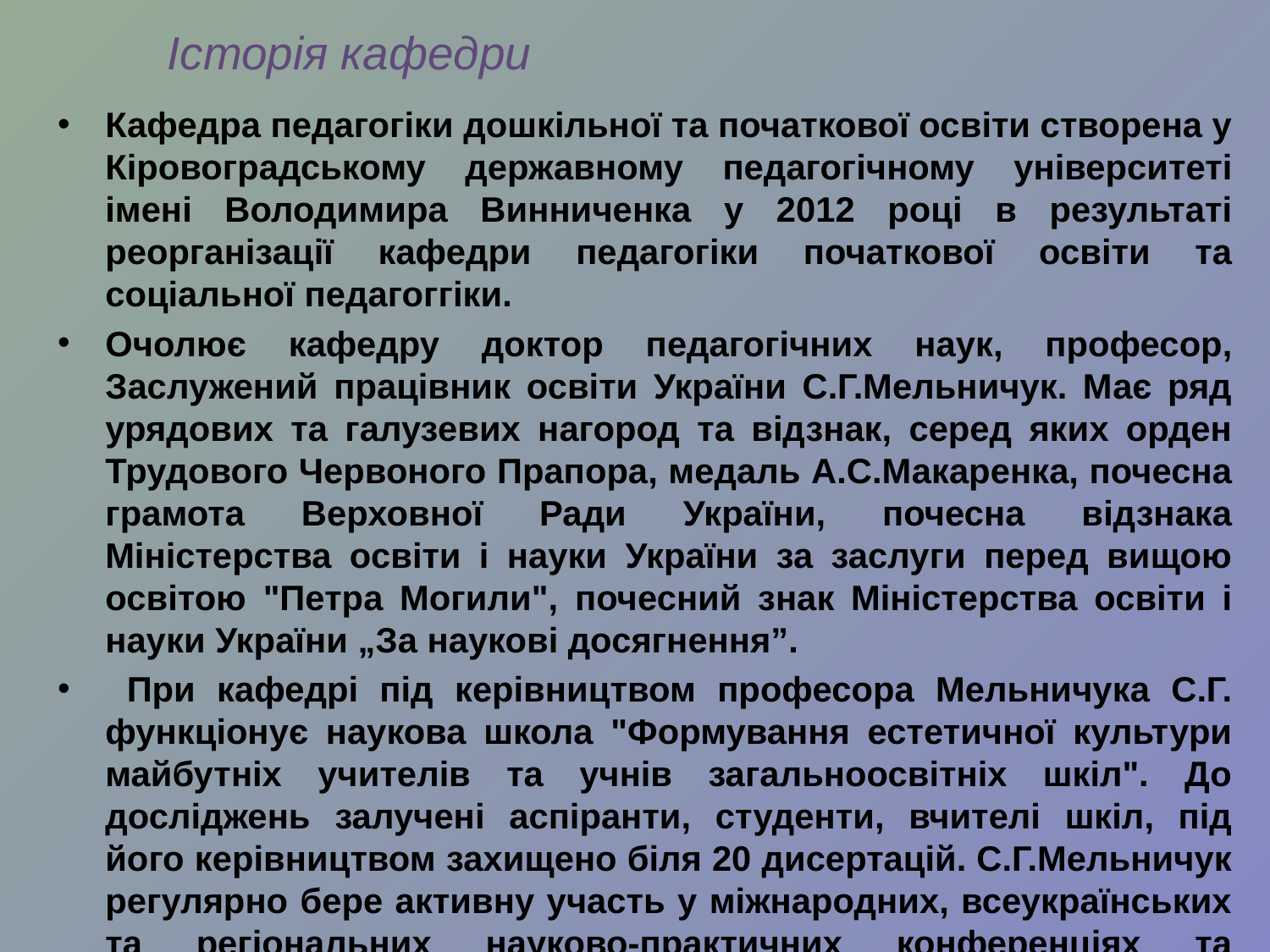

# Історія кафедри
Кафедра педагогіки дошкільної та початкової освіти створена у Кіровоградському державному педагогічному університеті імені Володимира Винниченка у 2012 році в результаті реорганізації кафедри педагогіки початкової освіти та соціальної педагоггіки.
Очолює кафедру доктор педагогічних наук, професор, Заслужений працівник освіти України С.Г.Мельничук. Має ряд урядових та галузевих нагород та відзнак, серед яких орден Трудового Червоного Прапора, медаль А.С.Макаренка, почесна грамота Верховної Ради України, почесна відзнака Міністерства освіти і науки України за заслуги перед вищою освітою "Петра Могили", почесний знак Міністерства освіти і науки України „За наукові досягнення”.
 При кафедрі під керівництвом професора Мельничука С.Г. функціонує наукова школа "Формування естетичної культури майбутніх учителів та учнів загальноосвітніх шкіл". До досліджень залучені аспіранти, студенти, вчителі шкіл, під його керівництвом захищено біля 20 дисертацій. С.Г.Мельничук регулярно бере активну участь у міжнародних, всеукраїнських та регіональних науково-практичних конференціях та семінарах, є автором понад 120 публікацій наукового та навчально-методичного характеру. Професор  Мельничук С.Г є членом спеціалізованої вченої ради із захисту кандидатських дисертацій у Кіровоградському державному педагогічному університеті імені Володимира Винниченка та докторських дисертацій у Національному педагогічному університеті імені М.П.Драгоманова, доцент Довга Т.Я. секретар спеціалізованої Вченої ради; Ткаченко О.М., Радул О.С – члени спецради при Кіровоградському університеті, які неодноразово виступали в ролі експертів кандидатських дисертацій.